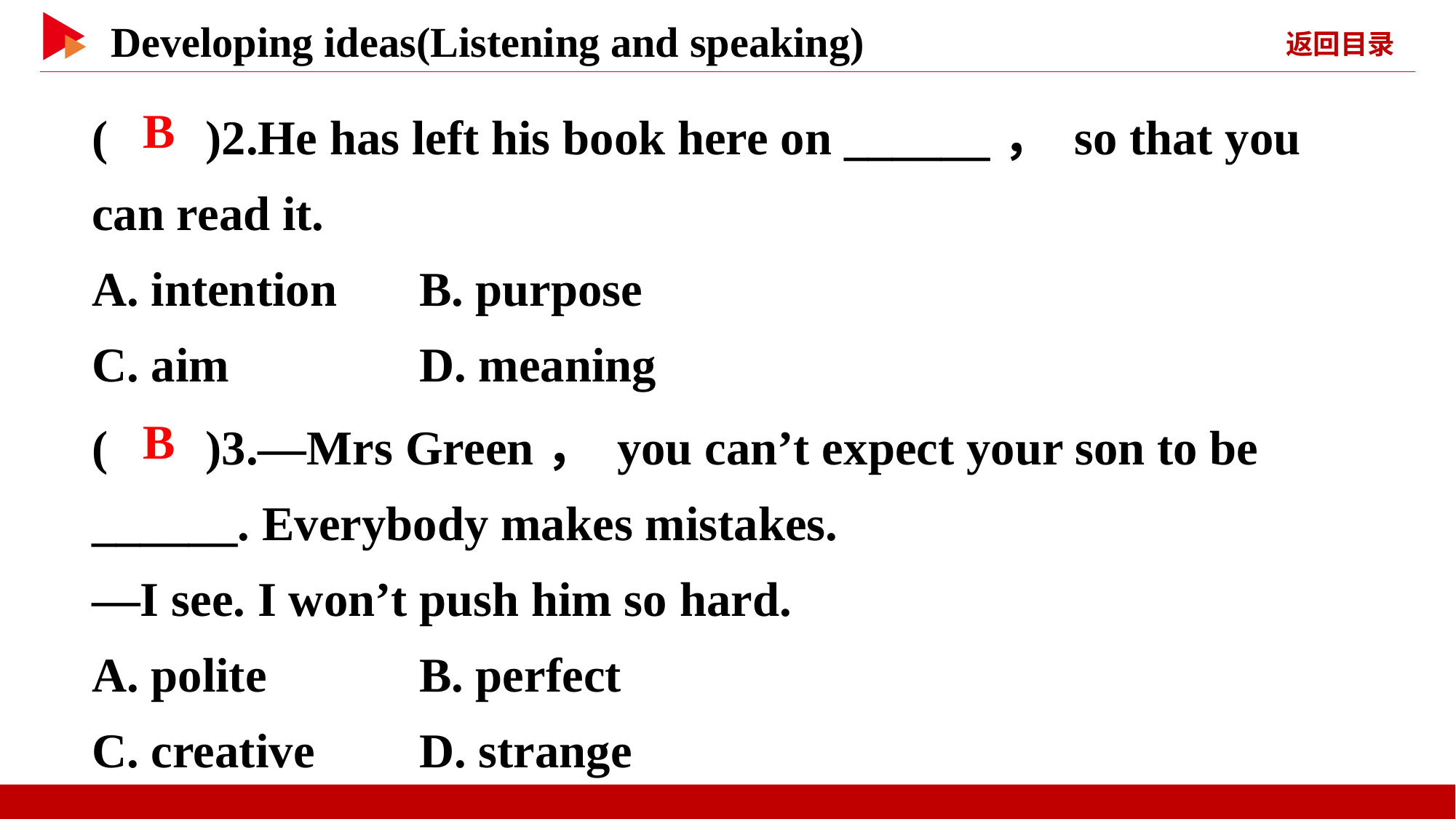

(        )2.He has left his book here on ______， so that you can read it.
A. intention	B. purpose
C. aim		D. meaning
   B
(        )3.—Mrs Green， you can’t expect your son to be ______. Everybody makes mistakes.
—I see. I won’t push him so hard.
A. polite		B. perfect
C. creative	D. strange
   B